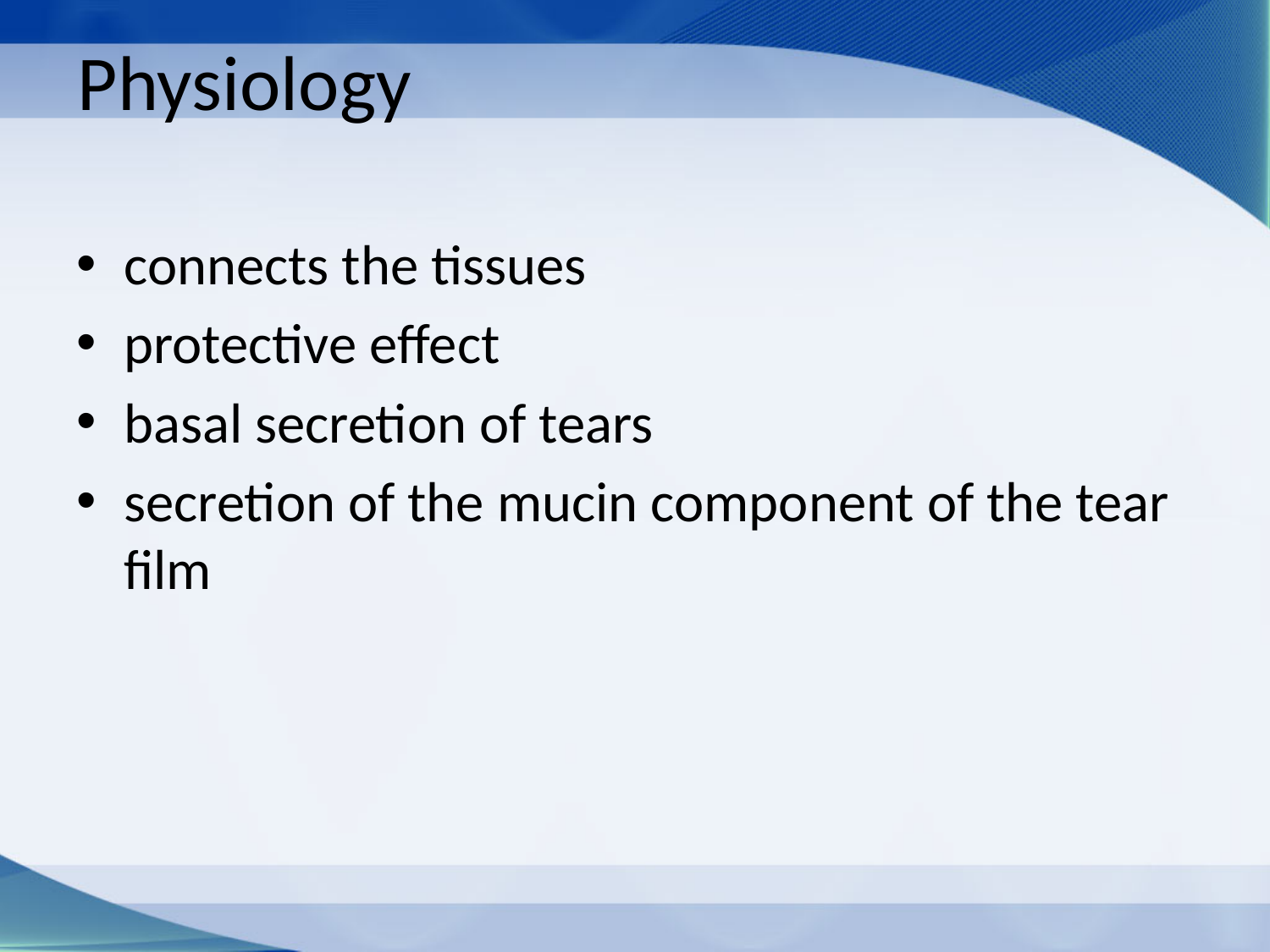

# Physiology
connects the tissues
protective effect
basal secretion of tears
secretion of the mucin component of the tear film